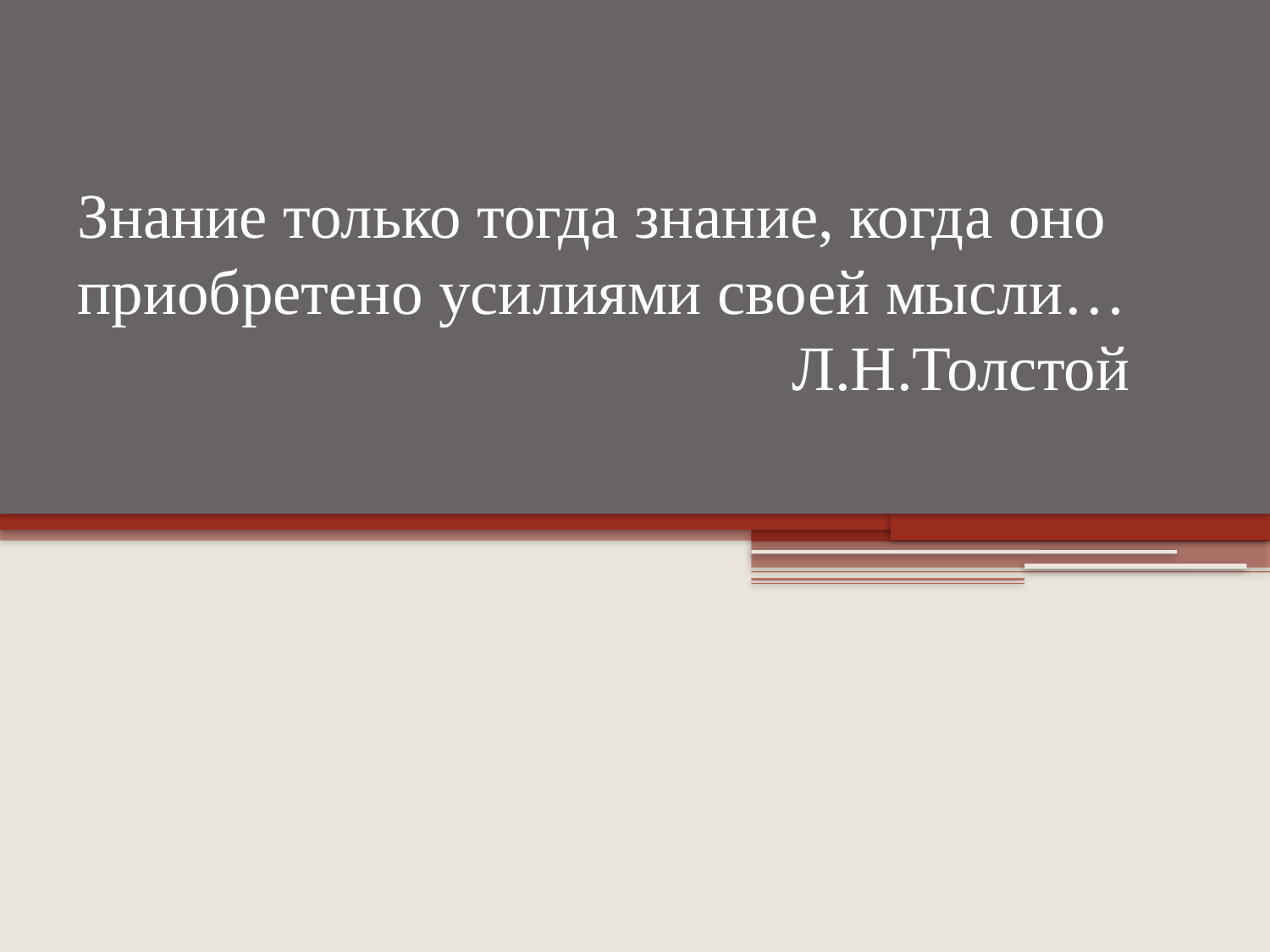

# Знание только тогда знание, когда оно приобретено усилиями своей мысли… Л.Н.Толстой